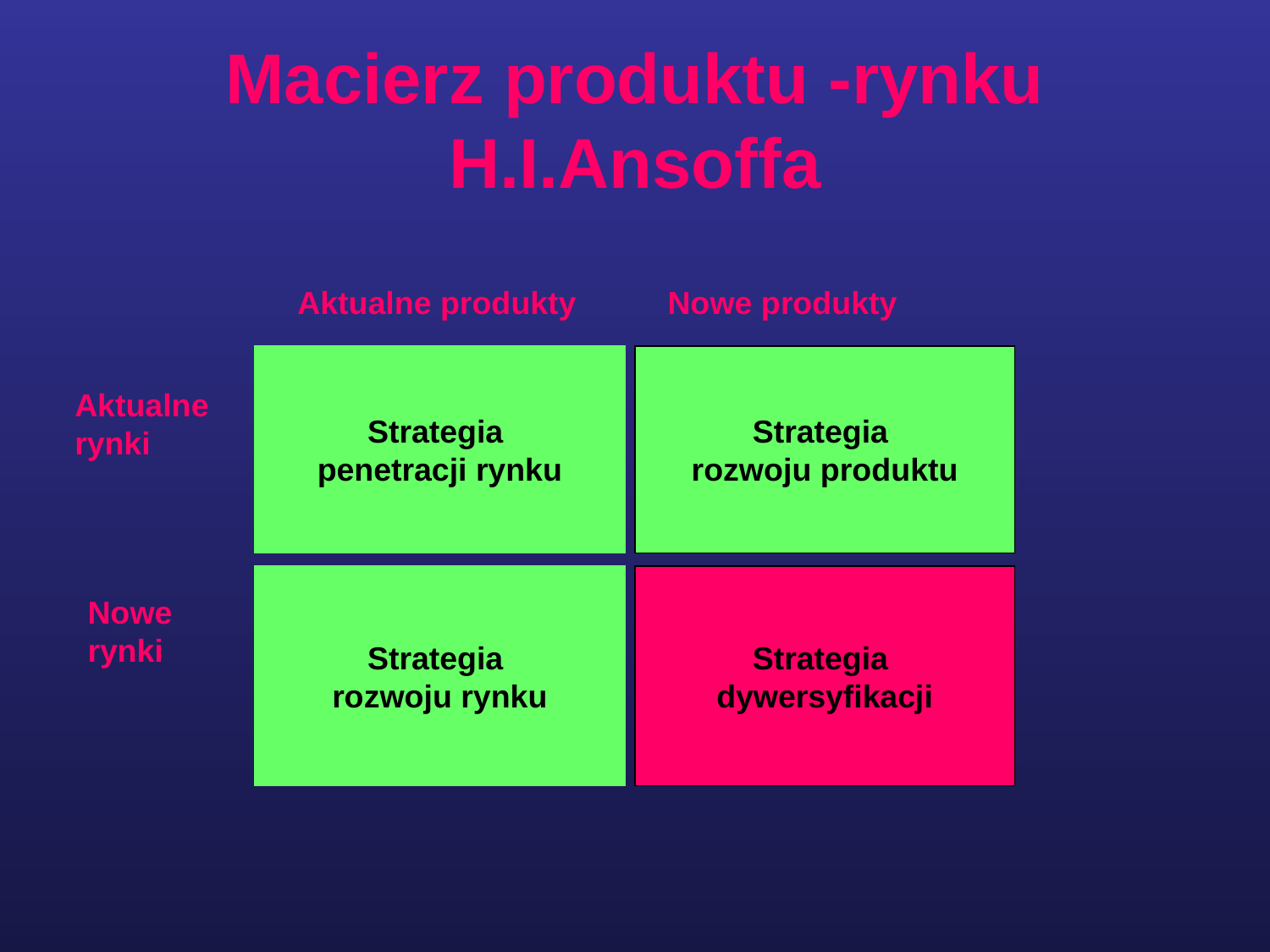

# Macierz produktu -rynku H.I.Ansoffa
Aktualne produkty
Nowe produkty
Strategia
penetracji rynku
Strategia
rozwoju produktu
Strategia
rozwoju rynku
Strategia
dywersyfikacji
Aktualne
rynki
Nowe
rynki